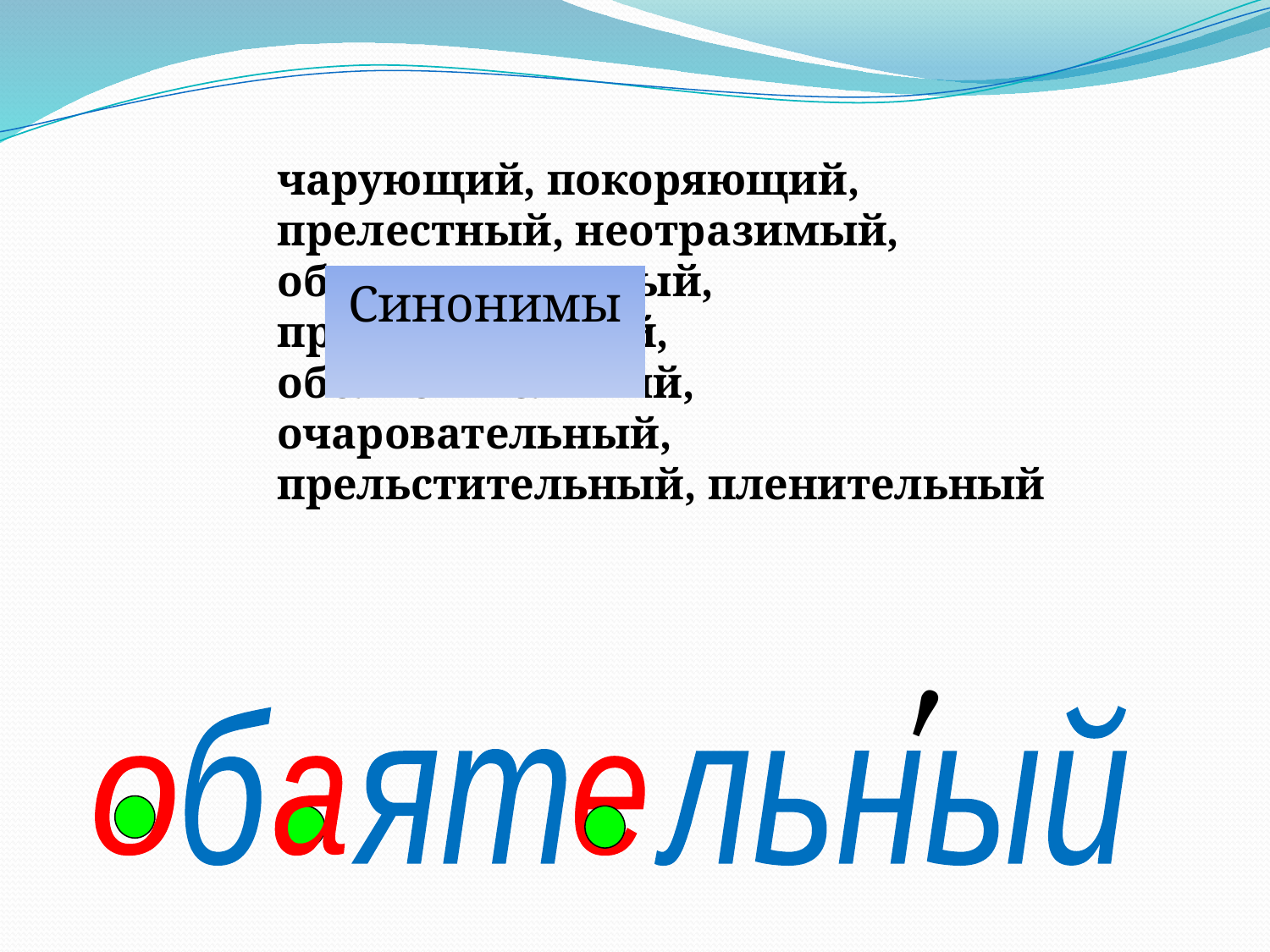

чарующий, покоряющий, прелестный, неотразимый, обворожительный, притягательный, обольстительный, очаровательный, прельстительный, пленительный
Синонимы

′
б  ят  льный
о
а
е